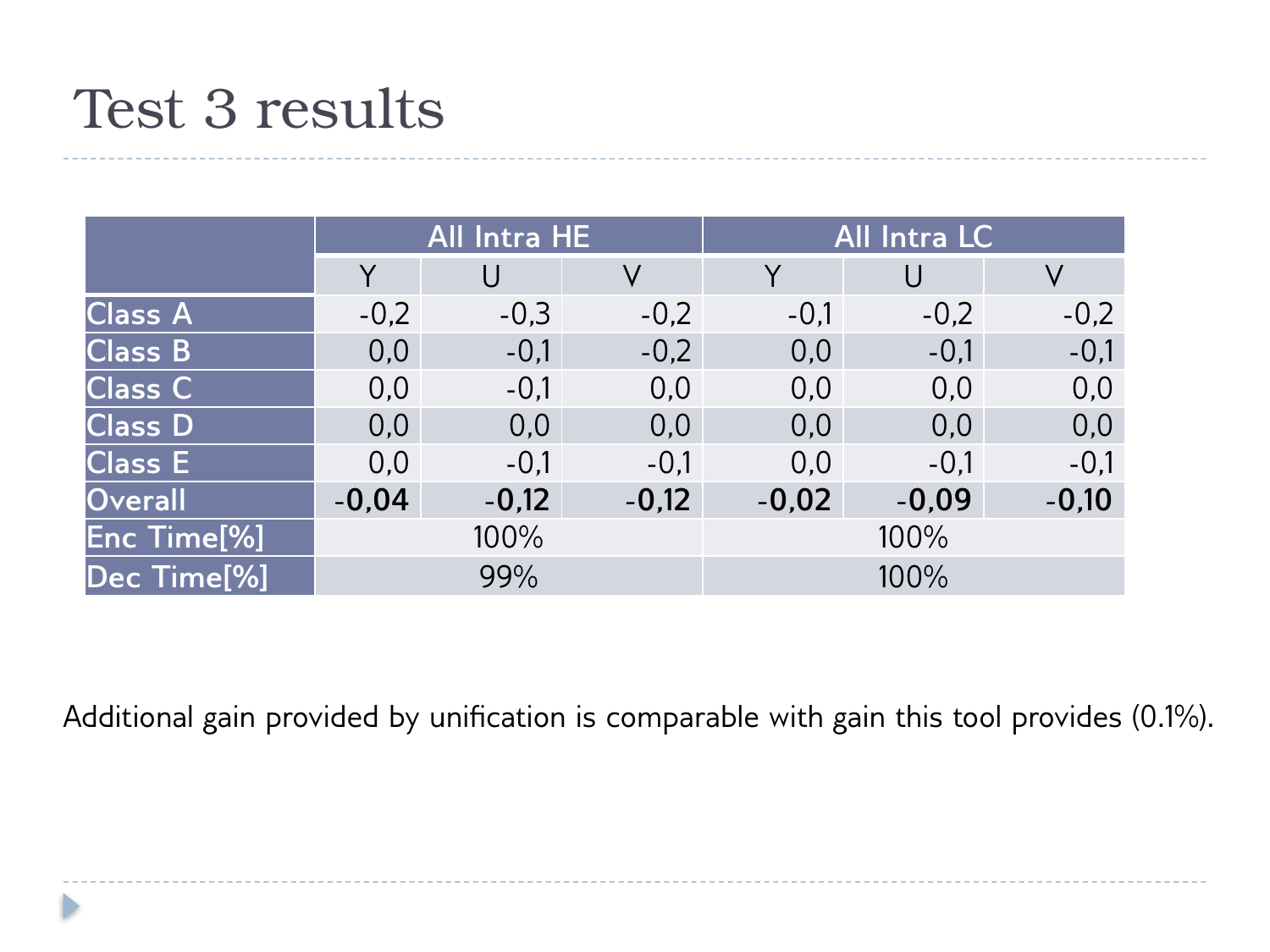

# Test 3 results
|  | All Intra HE |  |  | All Intra LC |  |  |
| --- | --- | --- | --- | --- | --- | --- |
|  | Y | U | V | Y | U | V |
| Class A | -0,2 | -0,3 | -0,2 | -0,1 | -0,2 | -0,2 |
| Class B | 0,0 | -0,1 | -0,2 | 0,0 | -0,1 | -0,1 |
| Class C | 0,0 | -0,1 | 0,0 | 0,0 | 0,0 | 0,0 |
| Class D | 0,0 | 0,0 | 0,0 | 0,0 | 0,0 | 0,0 |
| Class E | 0,0 | -0,1 | -0,1 | 0,0 | -0,1 | -0,1 |
| Overall | -0,04 | -0,12 | -0,12 | -0,02 | -0,09 | -0,10 |
| Enc Time[%] | 100% |  |  | 100% |  |  |
| Dec Time[%] | 99% |  |  | 100% |  |  |
Additional gain provided by unification is comparable with gain this tool provides (0.1%).